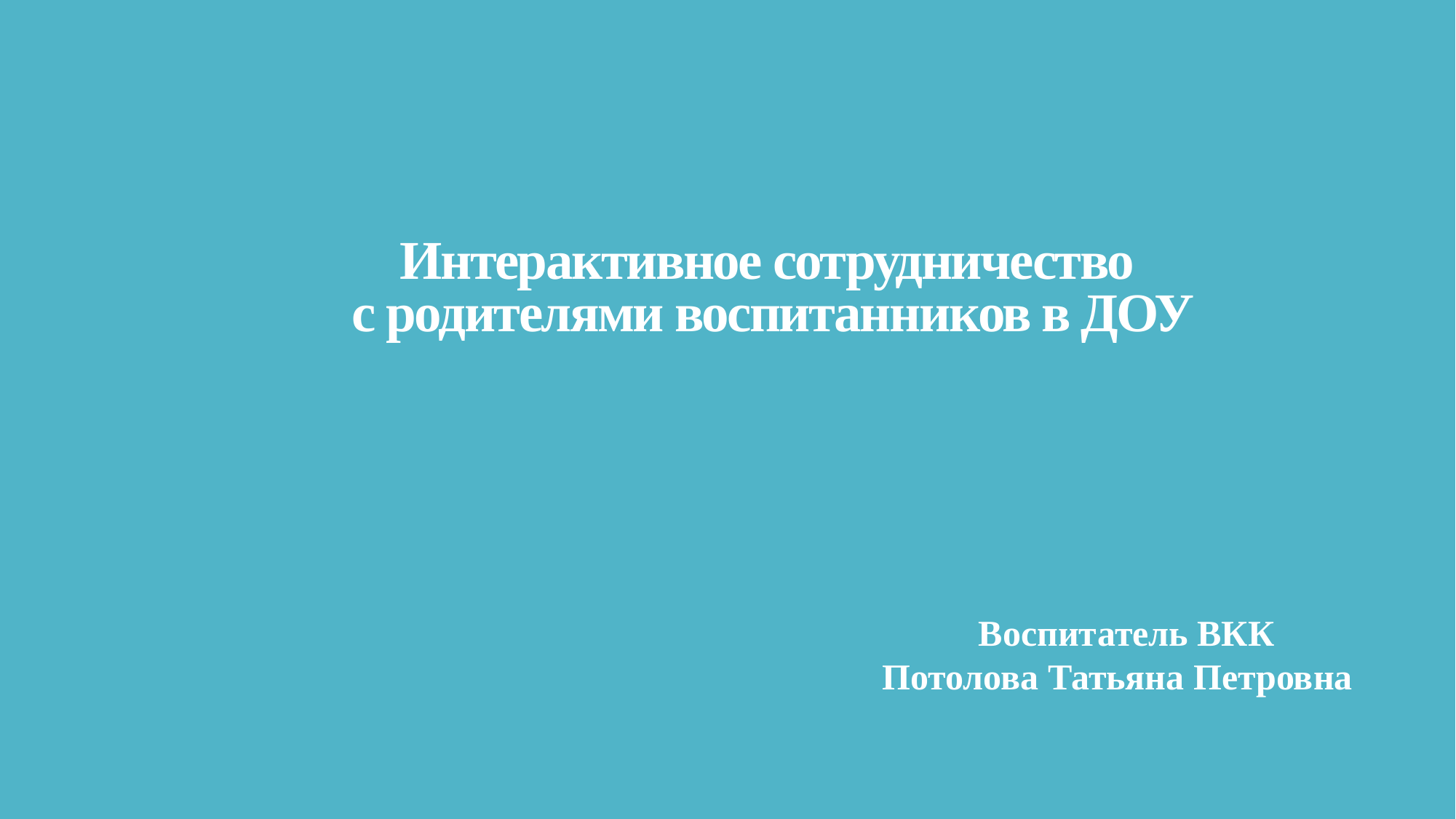

# Интерактивное сотрудничество с родителями воспитанников в ДОУ

Воспитатель ВКК
Потолова Татьяна Петровна